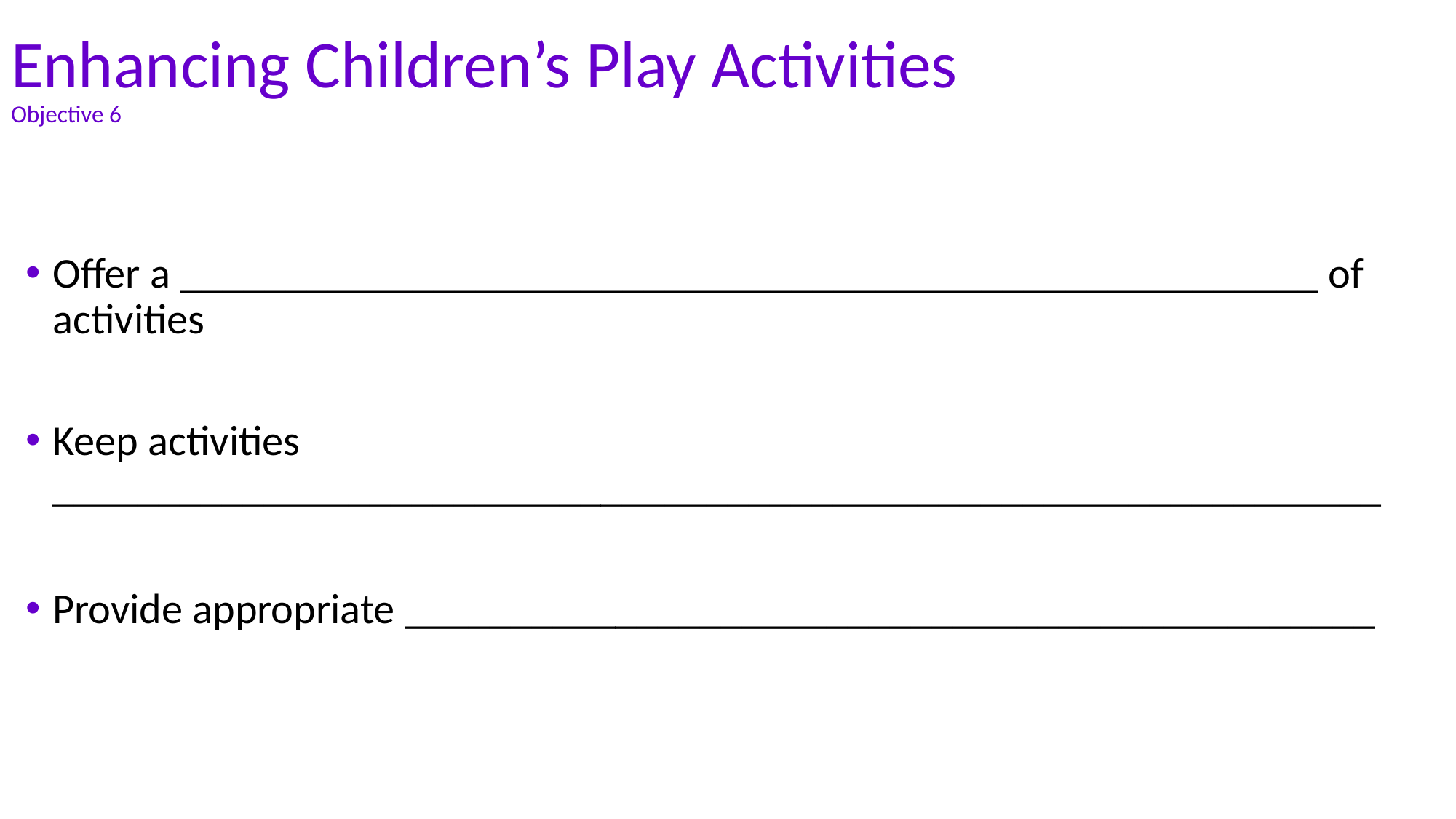

# Enhancing Children’s Play Activities Objective 6
Offer a ______________________________________________________ of activities

Keep activities _______________________________________________________________

Provide appropriate ______________________________________________